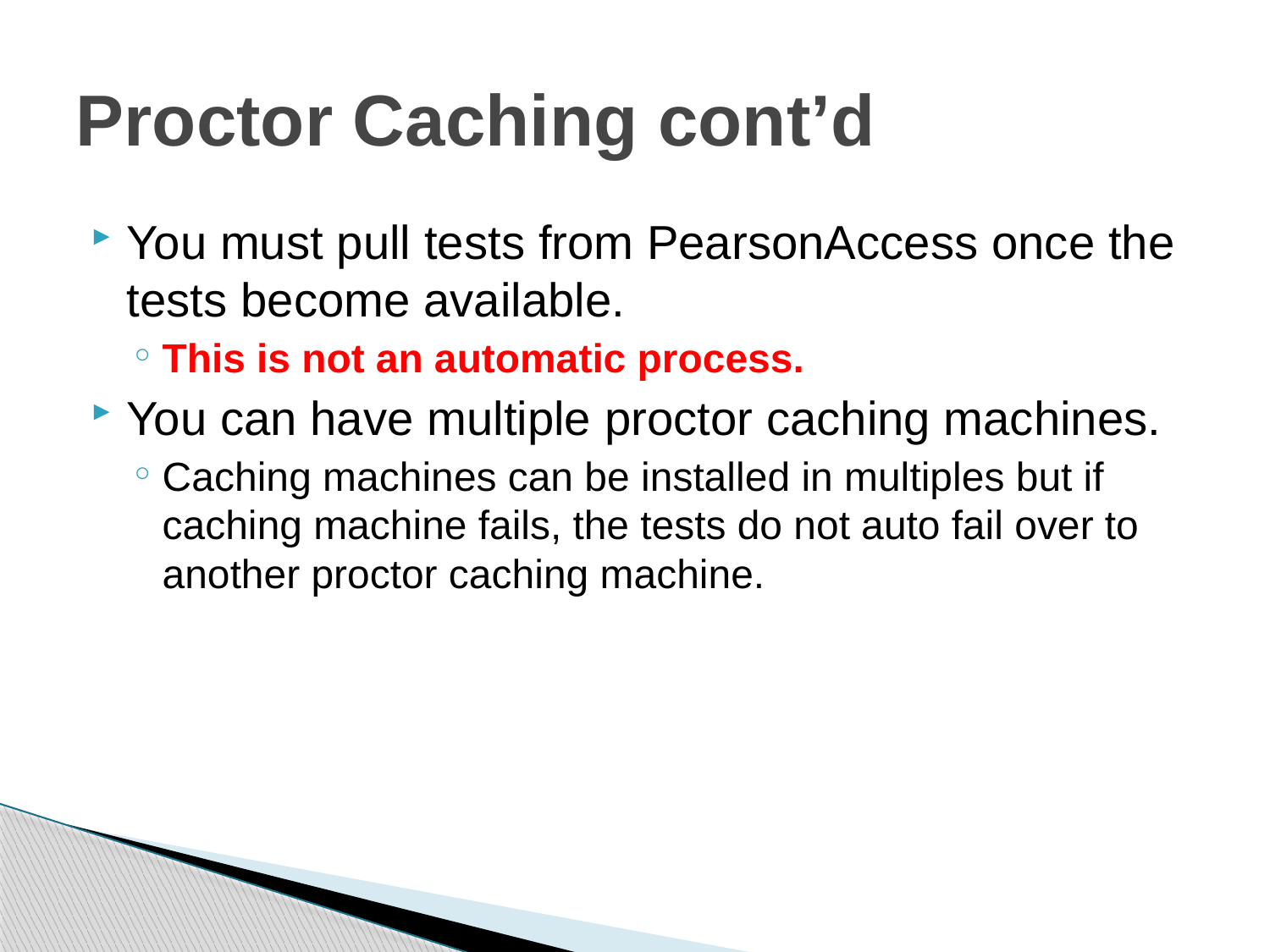

# Proctor Caching cont’d
You must pull tests from PearsonAccess once the tests become available.
This is not an automatic process.
You can have multiple proctor caching machines.
Caching machines can be installed in multiples but if caching machine fails, the tests do not auto fail over to another proctor caching machine.